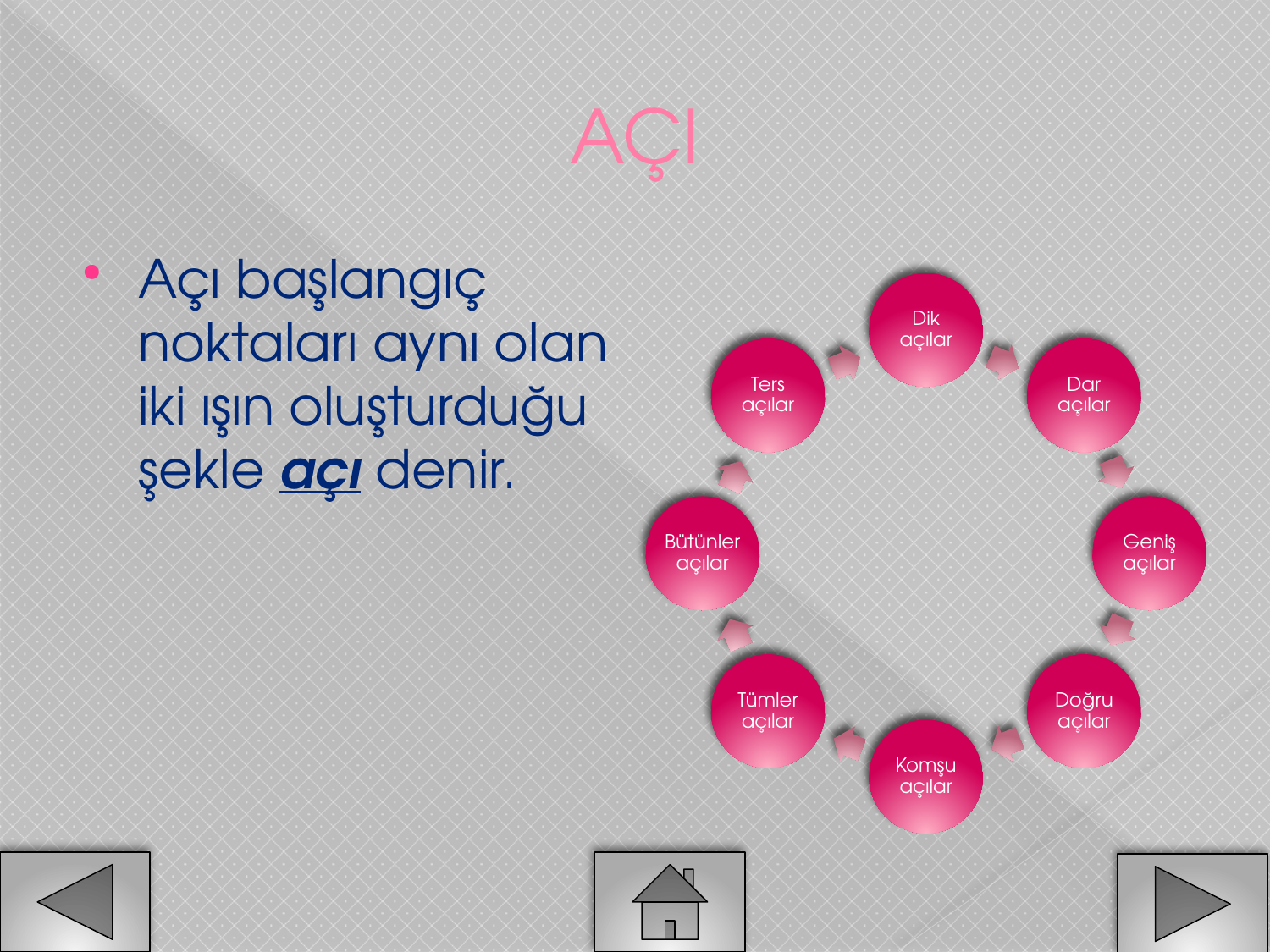

# AÇI
Açı başlangıç noktaları aynı olan iki ışın oluşturduğu şekle açı denir.

Dik açılar

Dar açılar

Geniş açılar

Doğru açılar

Komşu açılar

Tümler açılar

Bütünler açılar

Ters açılar